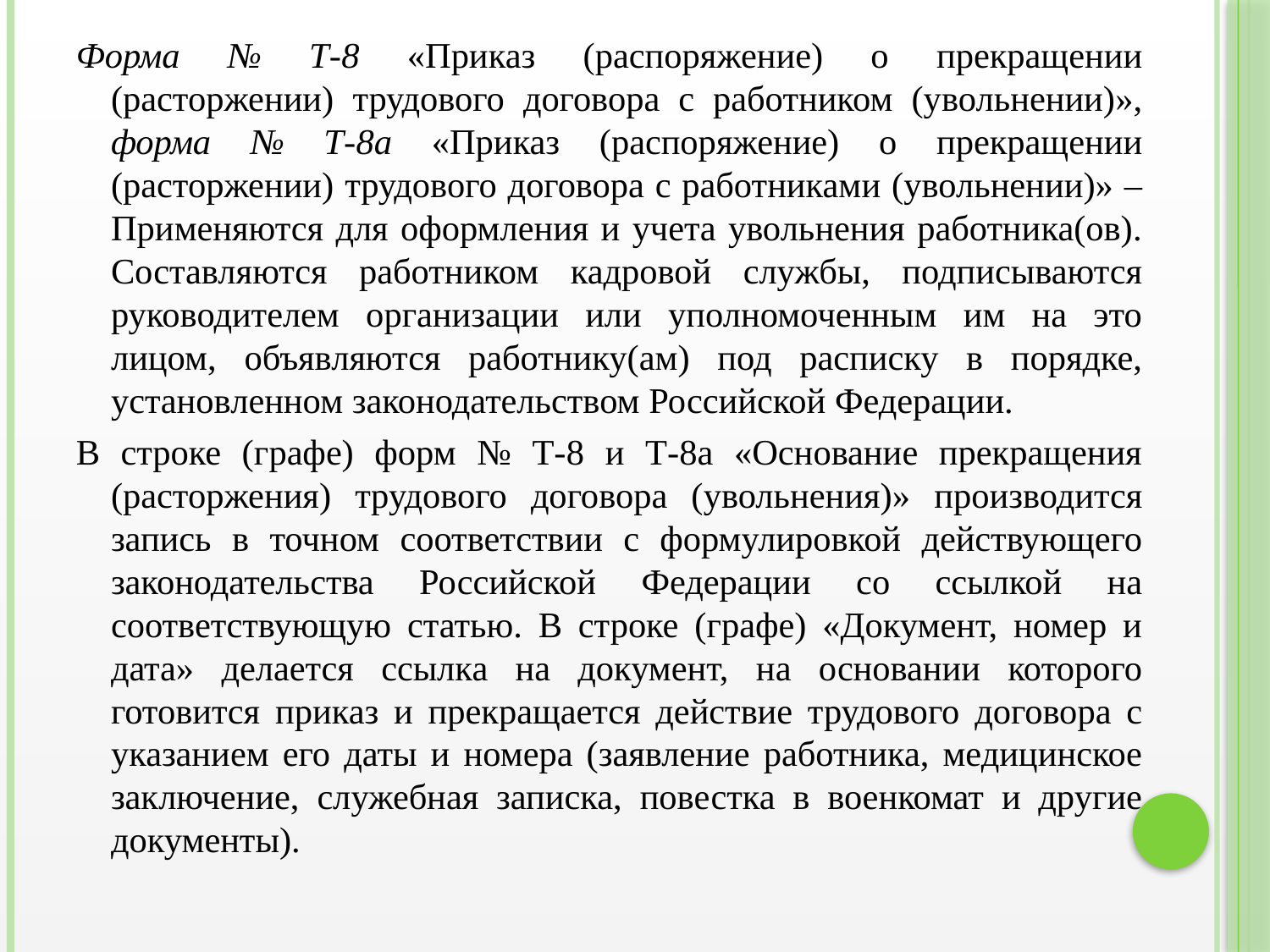

Форма № Т-8 «Приказ (распоряжение) о прекращении (расторжении) трудового договора с работником (увольнении)», форма № Т-8а «Приказ (распоряжение) о прекращении (расторжении) трудового договора с работниками (увольнении)» – Применяются для оформления и учета увольнения работника(ов). Составляются работником кадровой службы, подписываются руководителем организации или уполномоченным им на это лицом, объявляются работнику(ам) под расписку в порядке, установленном законодательством Российской Федерации.
В строке (графе) форм № Т-8 и Т-8а «Основание прекращения (расторжения) трудового договора (увольнения)» производится запись в точном соответствии с формулировкой действующего законодательства Российской Федерации со ссылкой на соответствующую статью. В строке (графе) «Документ, номер и дата» делается ссылка на документ, на основании которого готовится приказ и прекращается действие трудового договора с указанием его даты и номера (заявление работника, медицинское заключение, служебная записка, повестка в военкомат и другие документы).